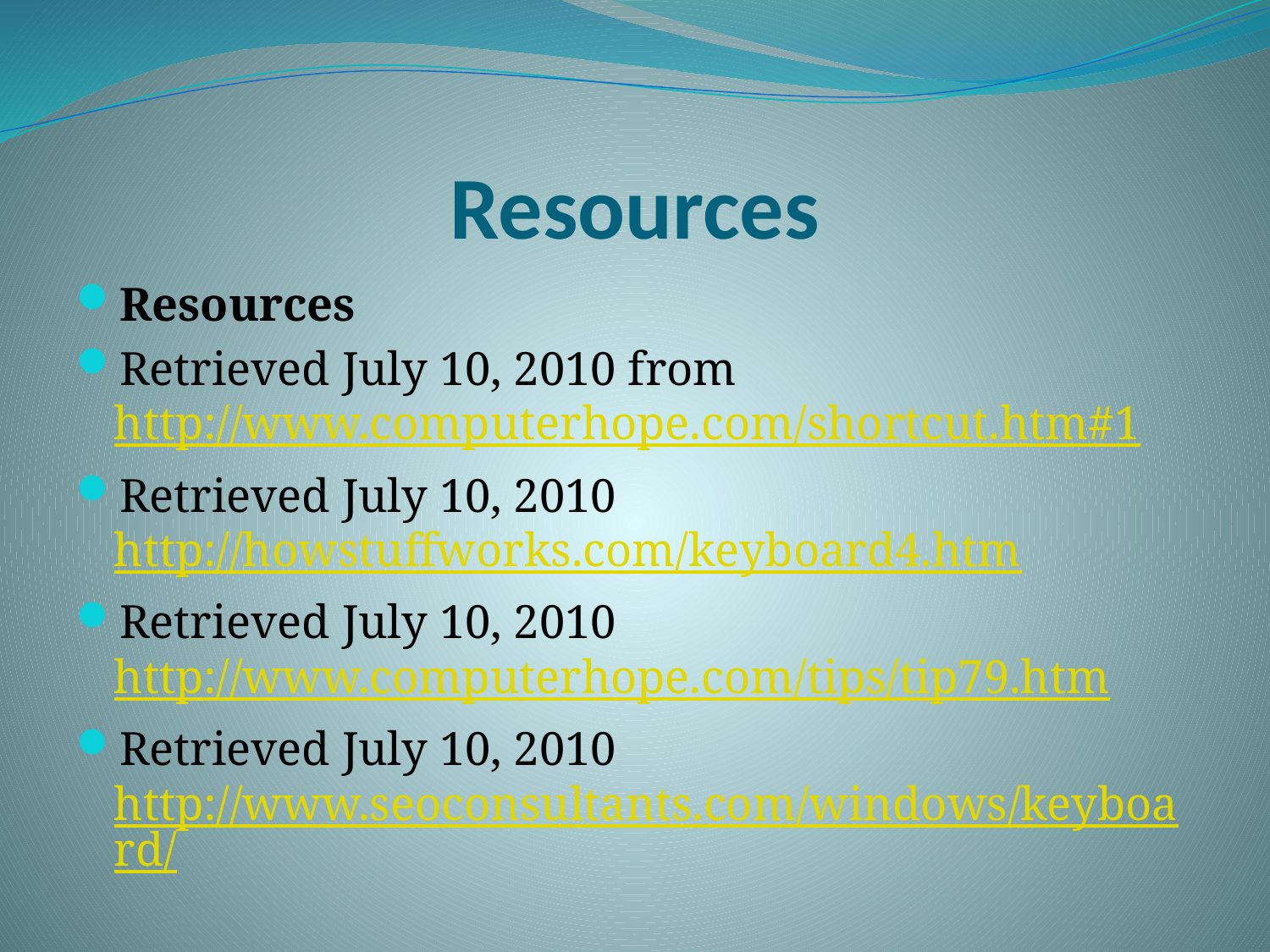

# Resources
Resources
Retrieved July 10, 2010 from http://www.computerhope.com/shortcut.htm#1
Retrieved July 10, 2010 http://howstuffworks.com/keyboard4.htm
Retrieved July 10, 2010 http://www.computerhope.com/tips/tip79.htm
Retrieved July 10, 2010 http://www.seoconsultants.com/windows/keyboard/